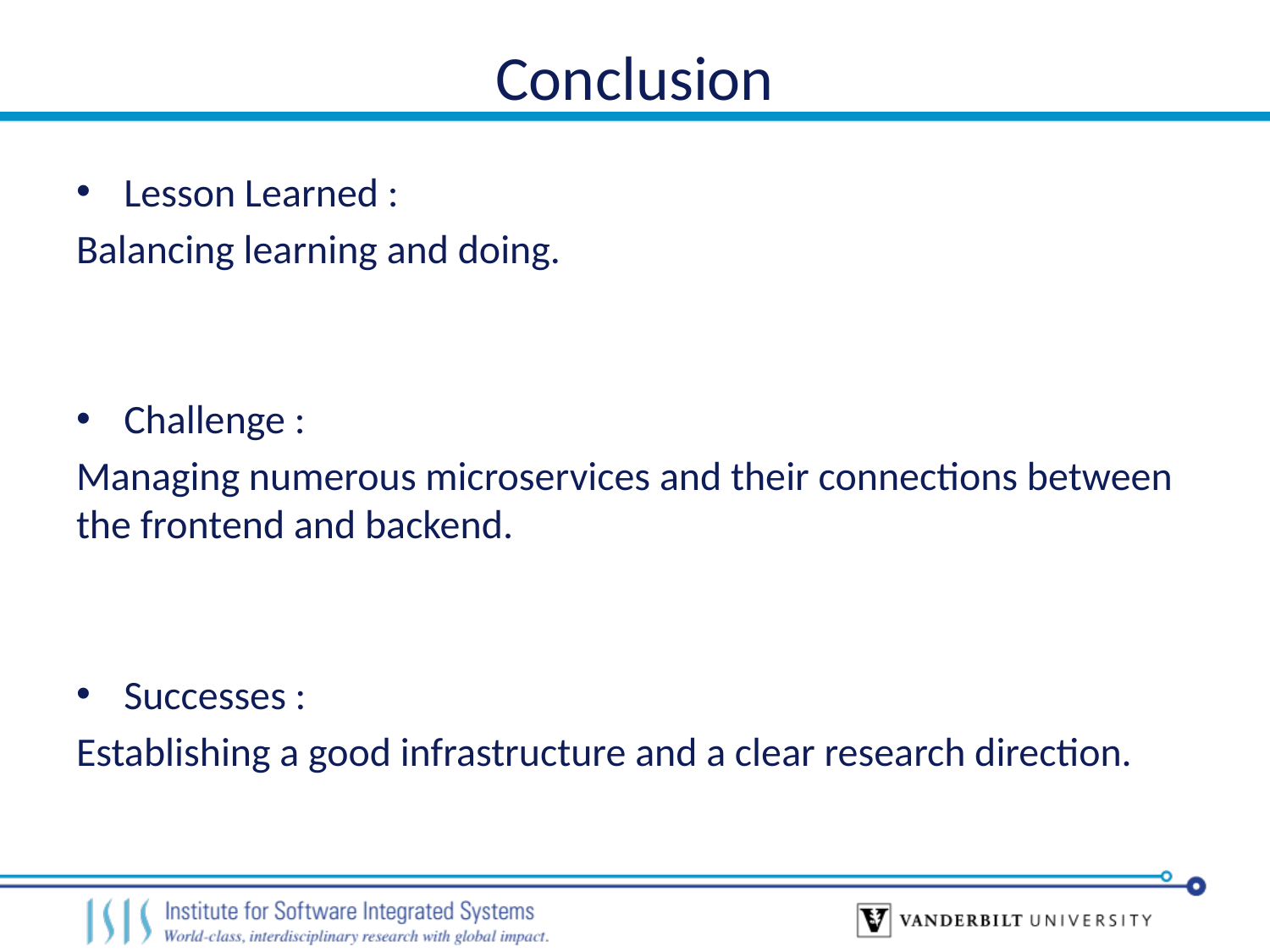

# Conclusion
Lesson Learned :
Balancing learning and doing.

Challenge :
Managing numerous microservices and their connections between the frontend and backend.

Successes :
Establishing a good infrastructure and a clear research direction.